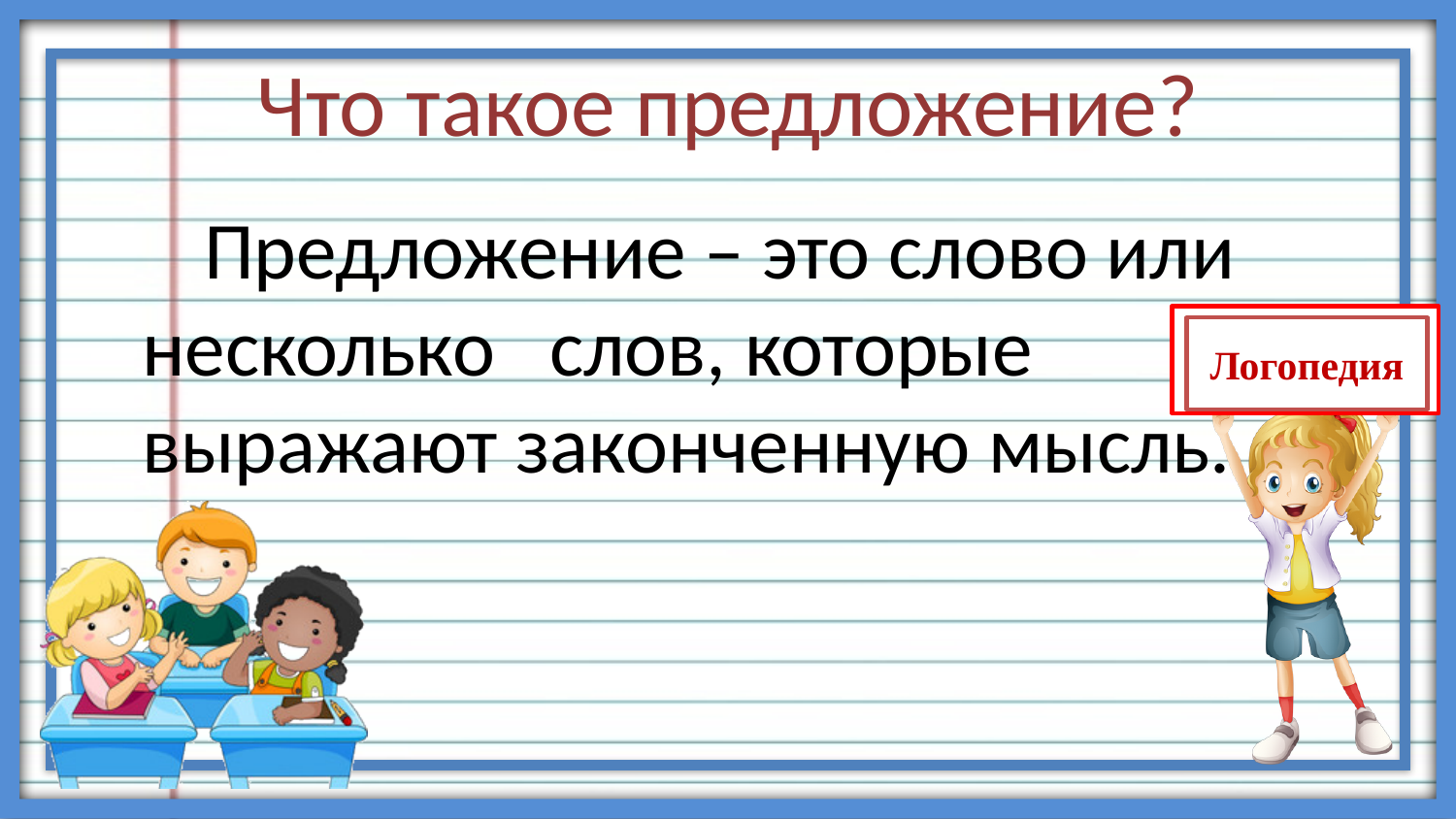

# Что такое предложение?
        Предложение – это слово или несколько   слов, которые выражают законченную мысль.
Логопедия